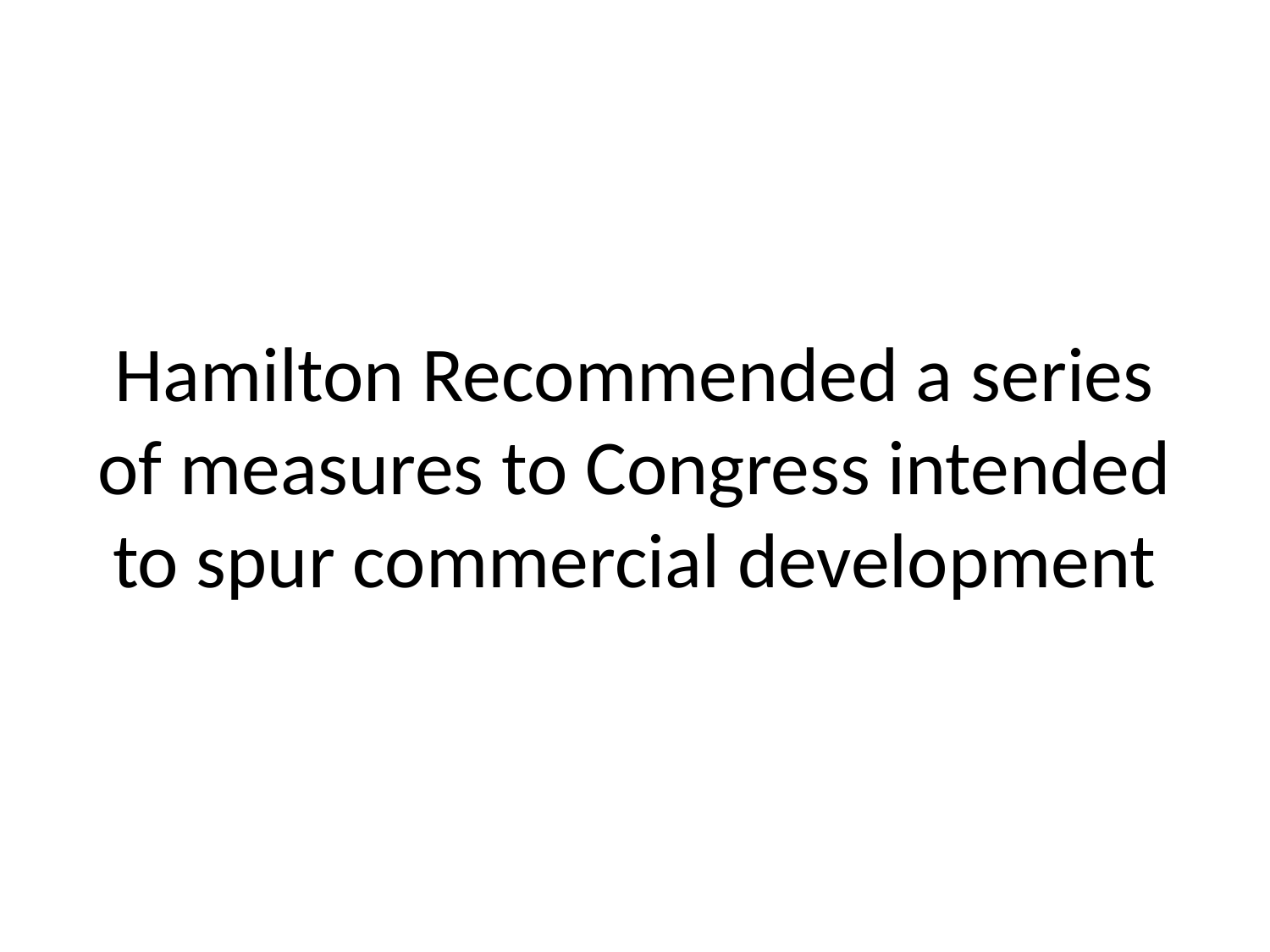

# Hamilton Recommended a series of measures to Congress intended to spur commercial development